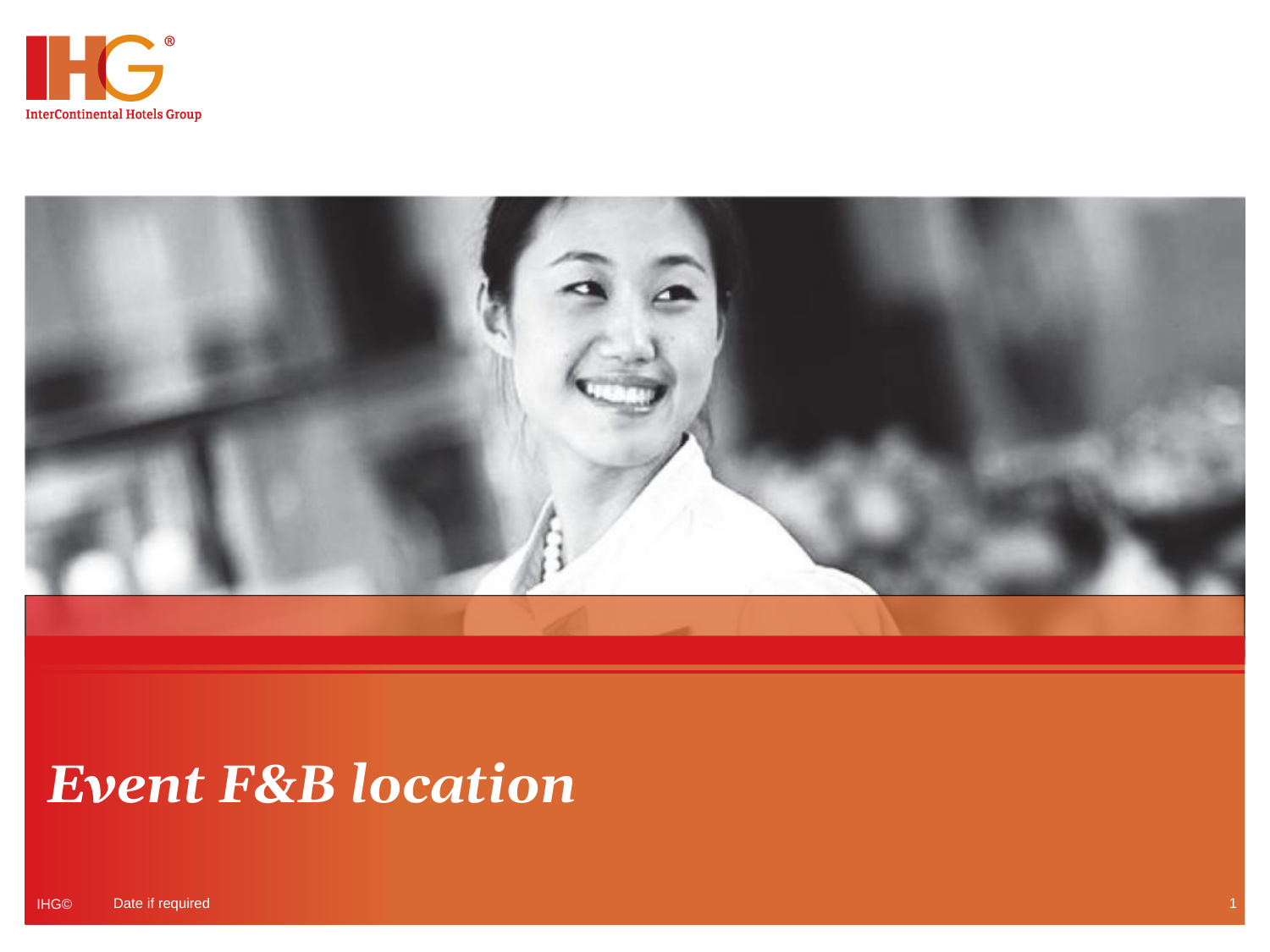

# Event F&B location
Date if required
1